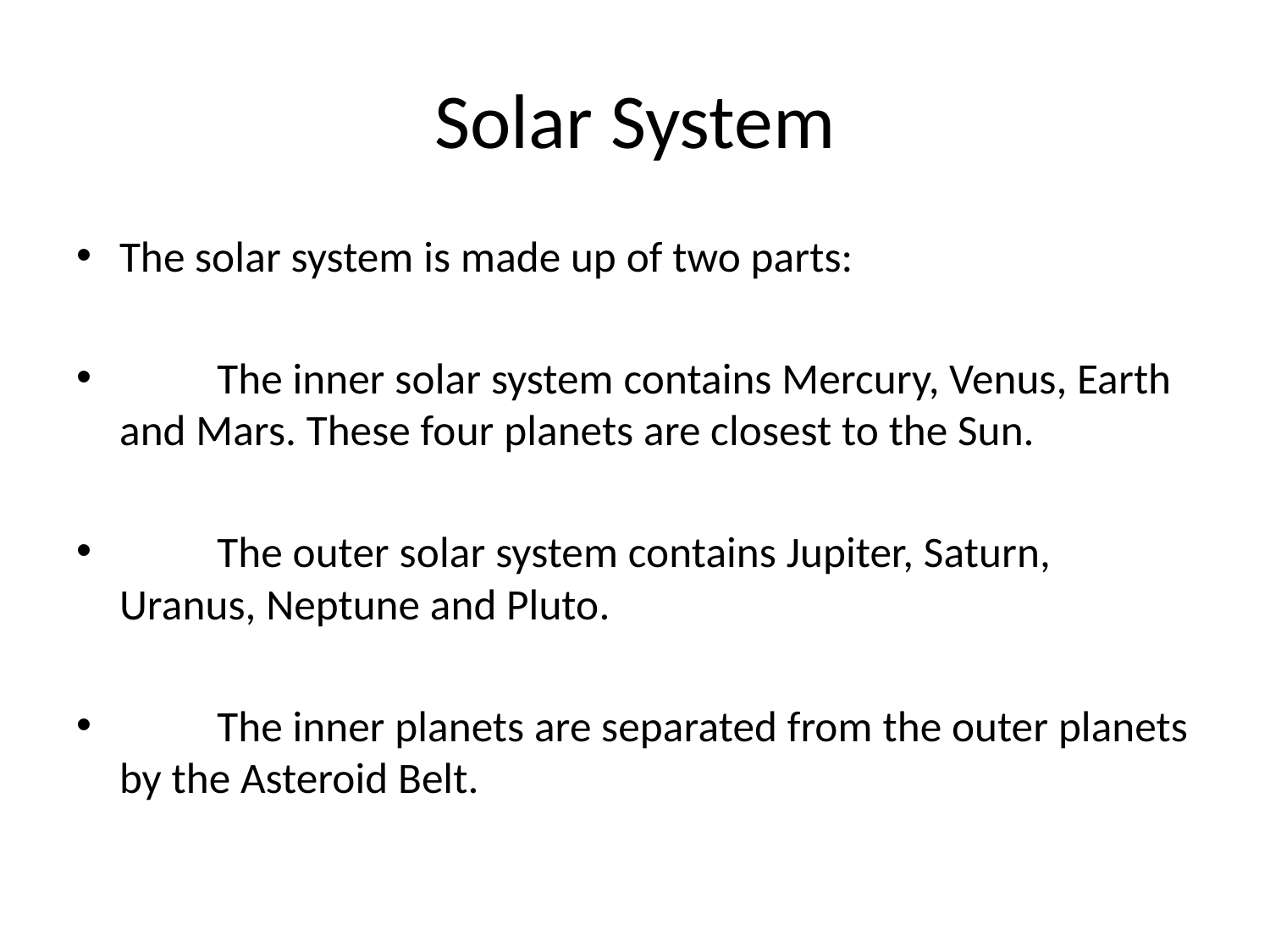

# Solar System
The solar system is made up of two parts:

 	The inner solar system contains Mercury, Venus, Earth and Mars. These four planets are closest to the Sun.

 	The outer solar system contains Jupiter, Saturn, Uranus, Neptune and Pluto.

 	The inner planets are separated from the outer planets by the Asteroid Belt.